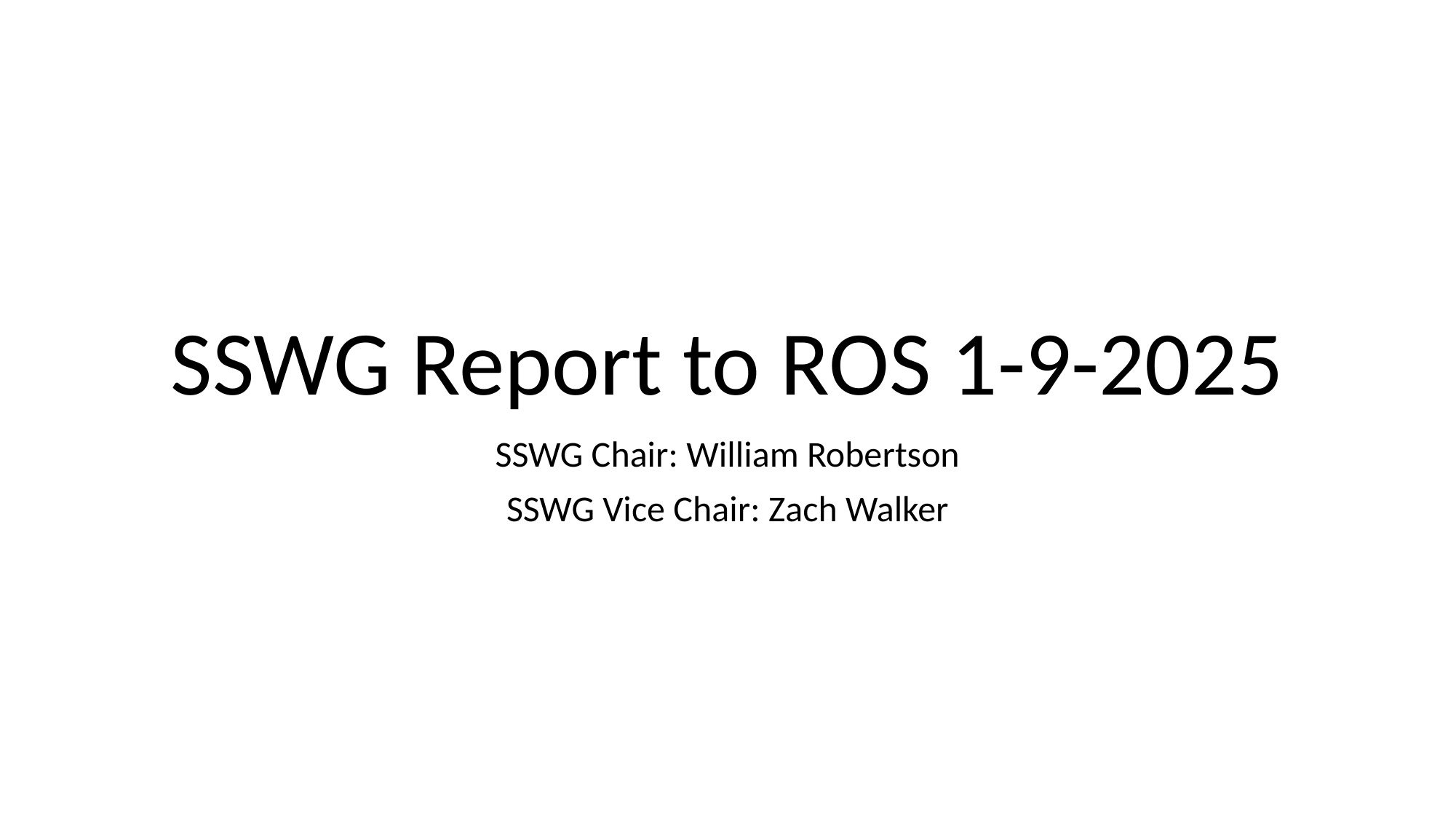

# SSWG Report to ROS 1-9-2025
SSWG Chair: William Robertson
SSWG Vice Chair: Zach Walker